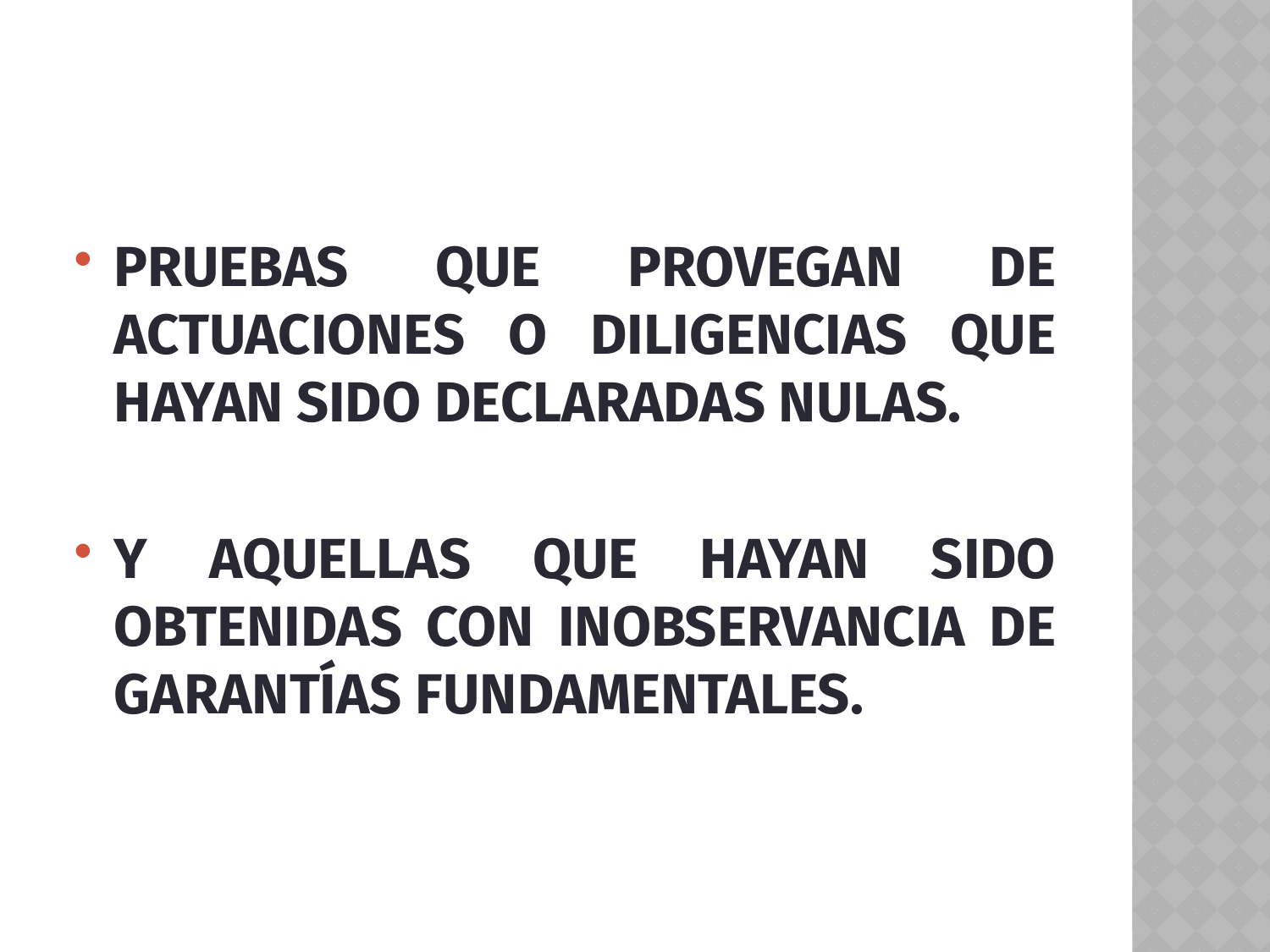

#
PRUEBAS QUE PROVEGAN DE ACTUACIONES O DILIGENCIAS QUE HAYAN SIDO DECLARADAS NULAS.

Y AQUELLAS QUE HAYAN SIDO OBTENIDAS CON INOBSERVANCIA DE GARANTÍAS FUNDAMENTALES.